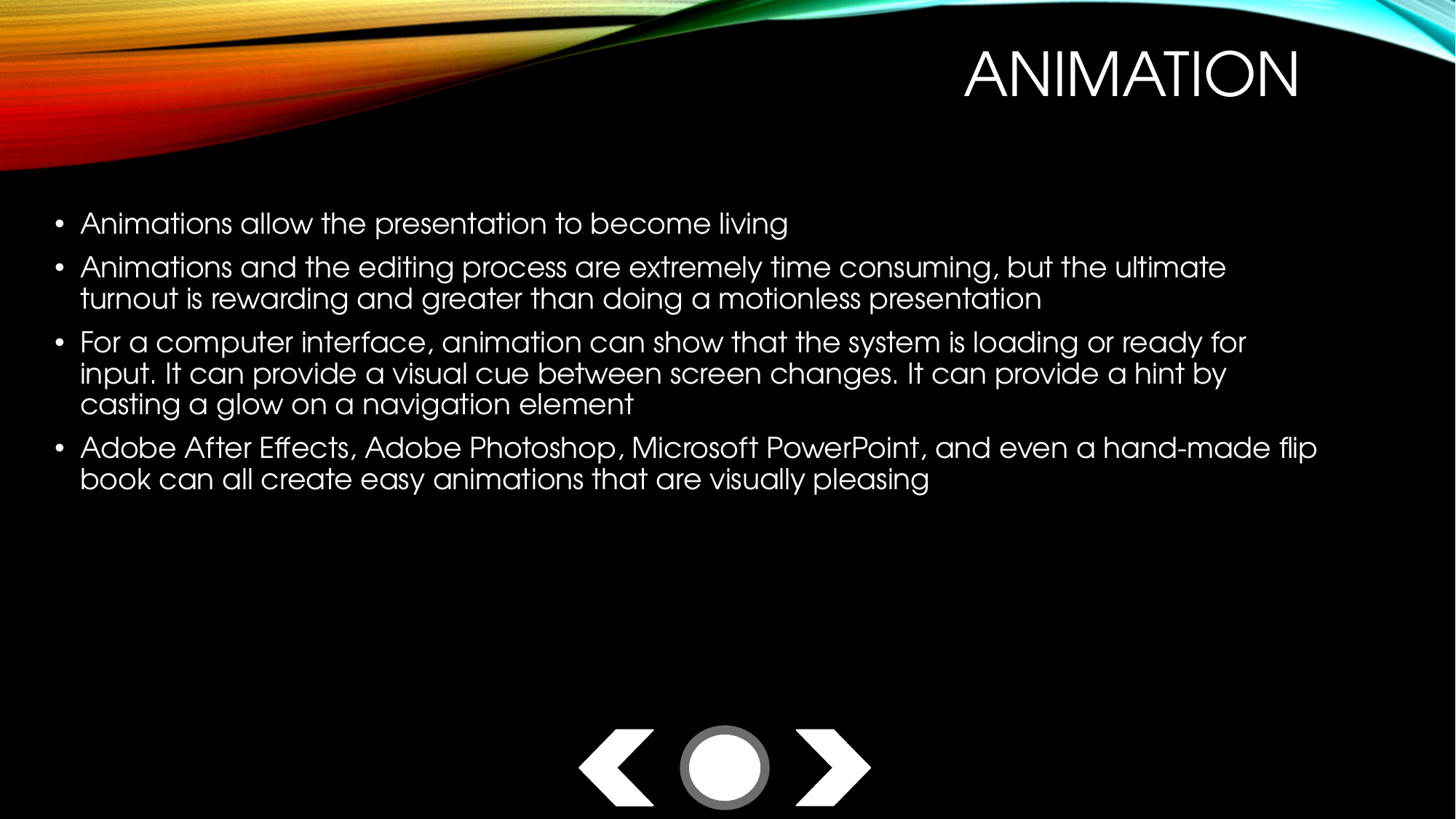

# Animation
Animations allow the presentation to become living
Animations and the editing process are extremely time consuming, but the ultimate turnout is rewarding and greater than doing a motionless presentation
For a computer interface, animation can show that the system is loading or ready for input. It can provide a visual cue between screen changes. It can provide a hint by casting a glow on a navigation element
Adobe After Effects, Adobe Photoshop, Microsoft PowerPoint, and even a hand-made flip book can all create easy animations that are visually pleasing